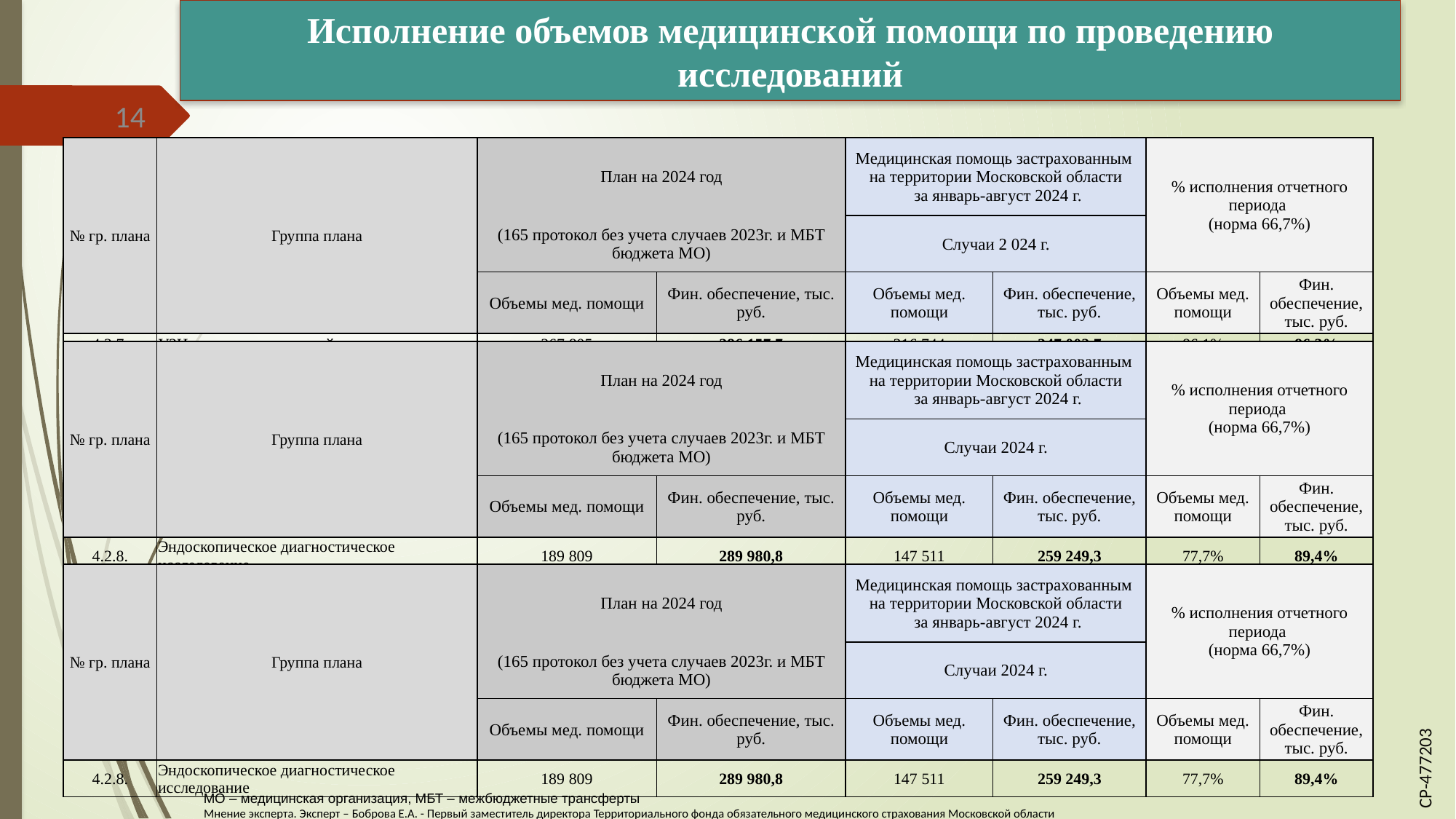

Исполнение объемов медицинской помощи по проведению исследований
14
| № гр. плана | Группа плана | План на 2024 год |  | Медицинская помощь застрахованным на территории Московской области за январь-август 2024 г. |  | % исполнения отчетного периода (норма 66,7%) |  |
| --- | --- | --- | --- | --- | --- | --- | --- |
|  |  | (165 протокол без учета случаев 2023г. и МБТ бюджета МО) |  | Случаи 2 024 г. |  |  |  |
|  |  | Объемы мед. помощи | Фин. обеспечение, тыс. руб. | Объемы мед. помощи | Фин. обеспечение, тыс. руб. | Объемы мед. помощи | Фин. обеспечение, тыс. руб. |
| 4.2.7. | УЗИ сердечно-сосудистой системы | 367 805 | 286 157,7 | 316 744 | 247 002,7 | 86,1% | 86,3% |
| № гр. плана | Группа плана | План на 2024 год |  | Медицинская помощь застрахованным на территории Московской области за январь-август 2024 г. |  | % исполнения отчетного периода (норма 66,7%) |  |
| --- | --- | --- | --- | --- | --- | --- | --- |
|  |  | (165 протокол без учета случаев 2023г. и МБТ бюджета МО) |  | Случаи 2024 г. |  |  |  |
|  |  | Объемы мед. помощи | Фин. обеспечение, тыс. руб. | Объемы мед. помощи | Фин. обеспечение, тыс. руб. | Объемы мед. помощи | Фин. обеспечение, тыс. руб. |
| 4.2.8. | Эндоскопическое диагностическое исследование | 189 809 | 289 980,8 | 147 511 | 259 249,3 | 77,7% | 89,4% |
| № гр. плана | Группа плана | План на 2024 год |  | Медицинская помощь застрахованным на территории Московской области за январь-август 2024 г. |  | % исполнения отчетного периода (норма 66,7%) |  |
| --- | --- | --- | --- | --- | --- | --- | --- |
|  |  | (165 протокол без учета случаев 2023г. и МБТ бюджета МО) |  | Случаи 2024 г. |  |  |  |
|  |  | Объемы мед. помощи | Фин. обеспечение, тыс. руб. | Объемы мед. помощи | Фин. обеспечение, тыс. руб. | Объемы мед. помощи | Фин. обеспечение, тыс. руб. |
| 4.2.8. | Эндоскопическое диагностическое исследование | 189 809 | 289 980,8 | 147 511 | 259 249,3 | 77,7% | 89,4% |
CP-477203
МО – медицинская организация, МБТ – межбюджетные трансферты
Мнение эксперта. Эксперт – Боброва Е.А. - Первый заместитель директора Территориального фонда обязательного медицинского страхования Московской области